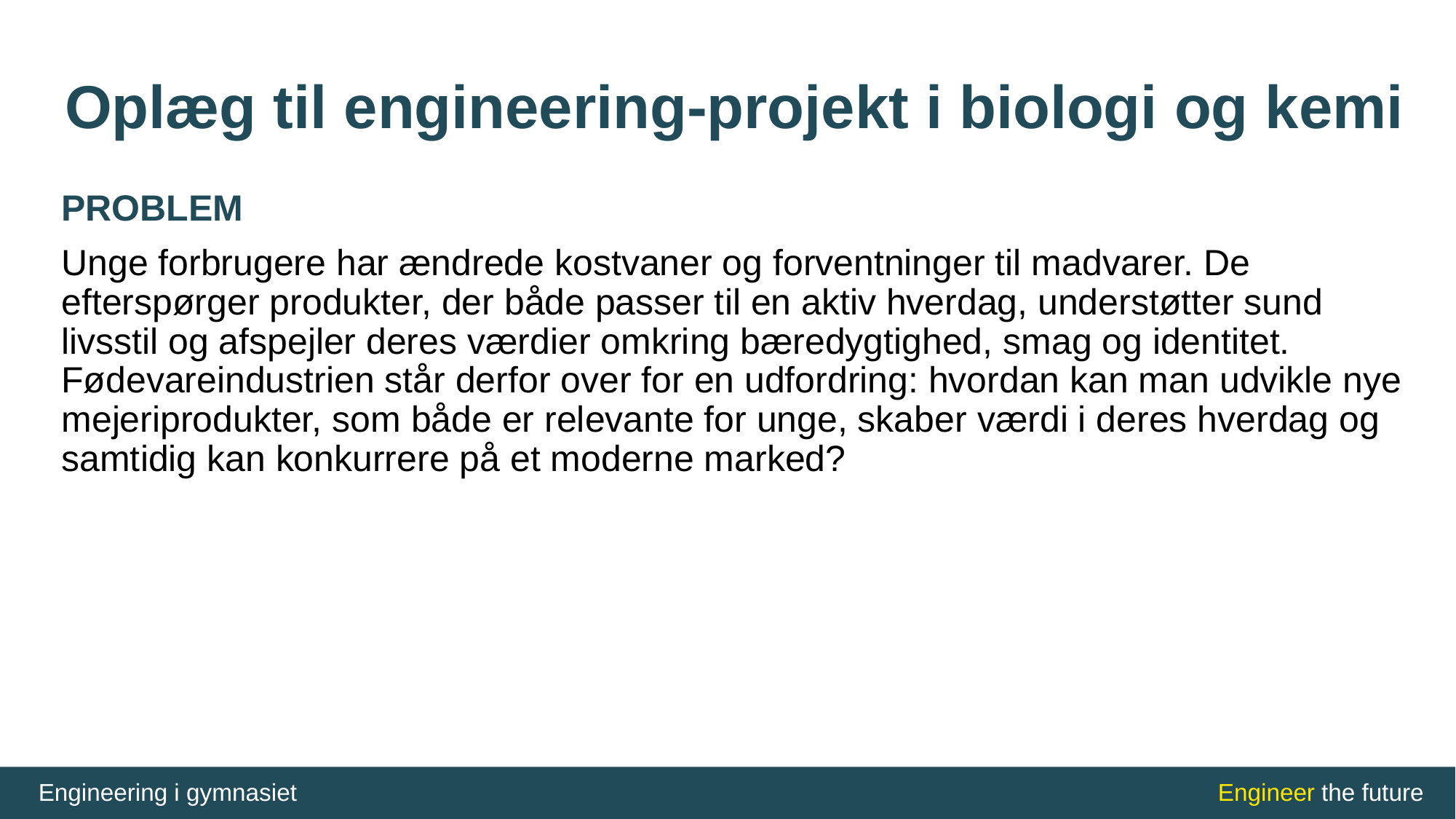

# Oplæg til engineering-projekt i biologi og kemi
PROBLEM
Unge forbrugere har ændrede kostvaner og forventninger til madvarer. De efterspørger produkter, der både passer til en aktiv hverdag, understøtter sund livsstil og afspejler deres værdier omkring bæredygtighed, smag og identitet. Fødevareindustrien står derfor over for en udfordring: hvordan kan man udvikle nye mejeriprodukter, som både er relevante for unge, skaber værdi i deres hverdag og samtidig kan konkurrere på et moderne marked?